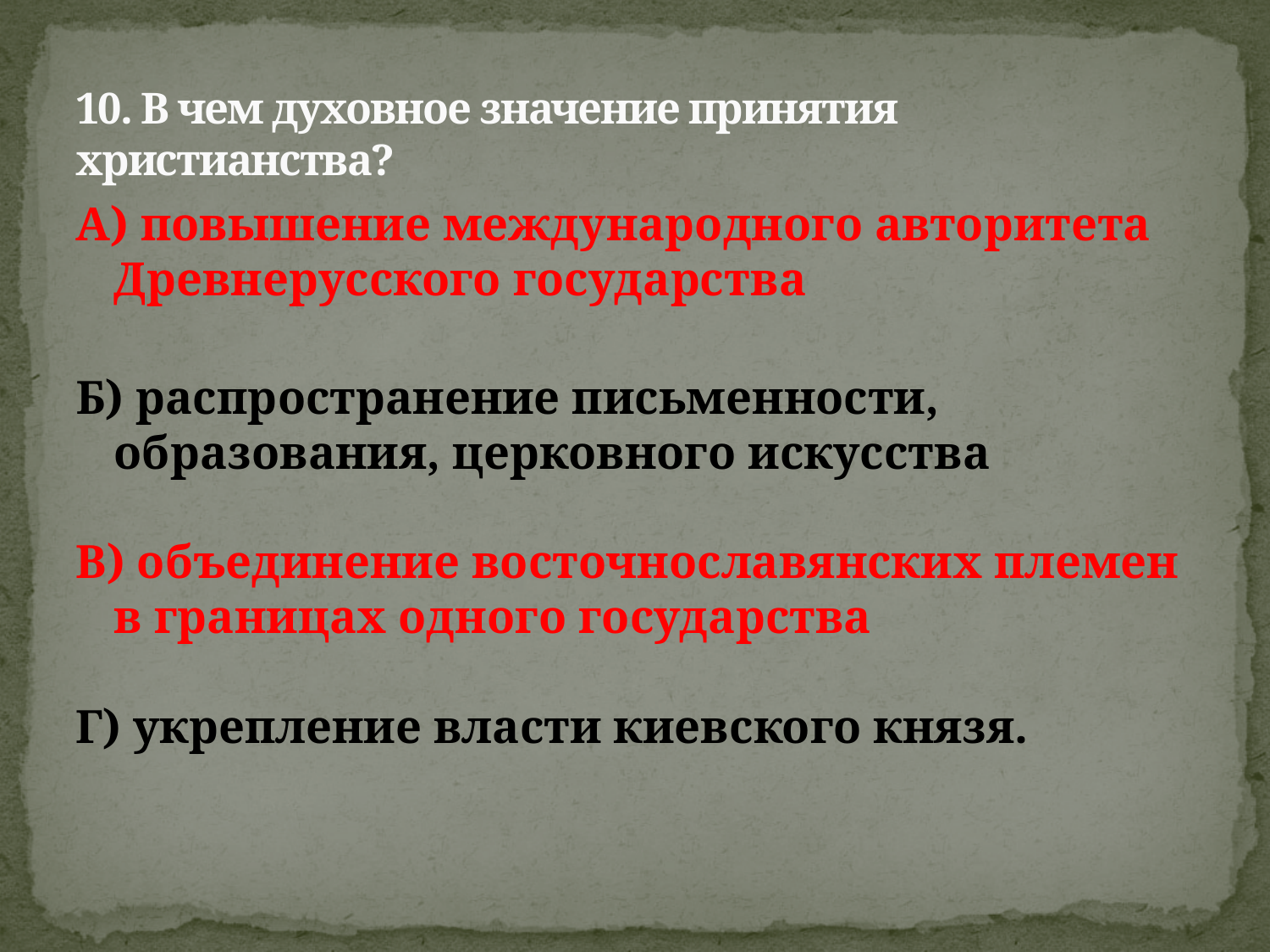

# 10. В чем духовное значение принятия христианства?
А) повышение международного авторитета Древнерусского государства

Б) распространение письменности, образования, церковного искусства

В) объединение восточнославянских племен в границах одного государства

Г) укрепление власти киевского князя.